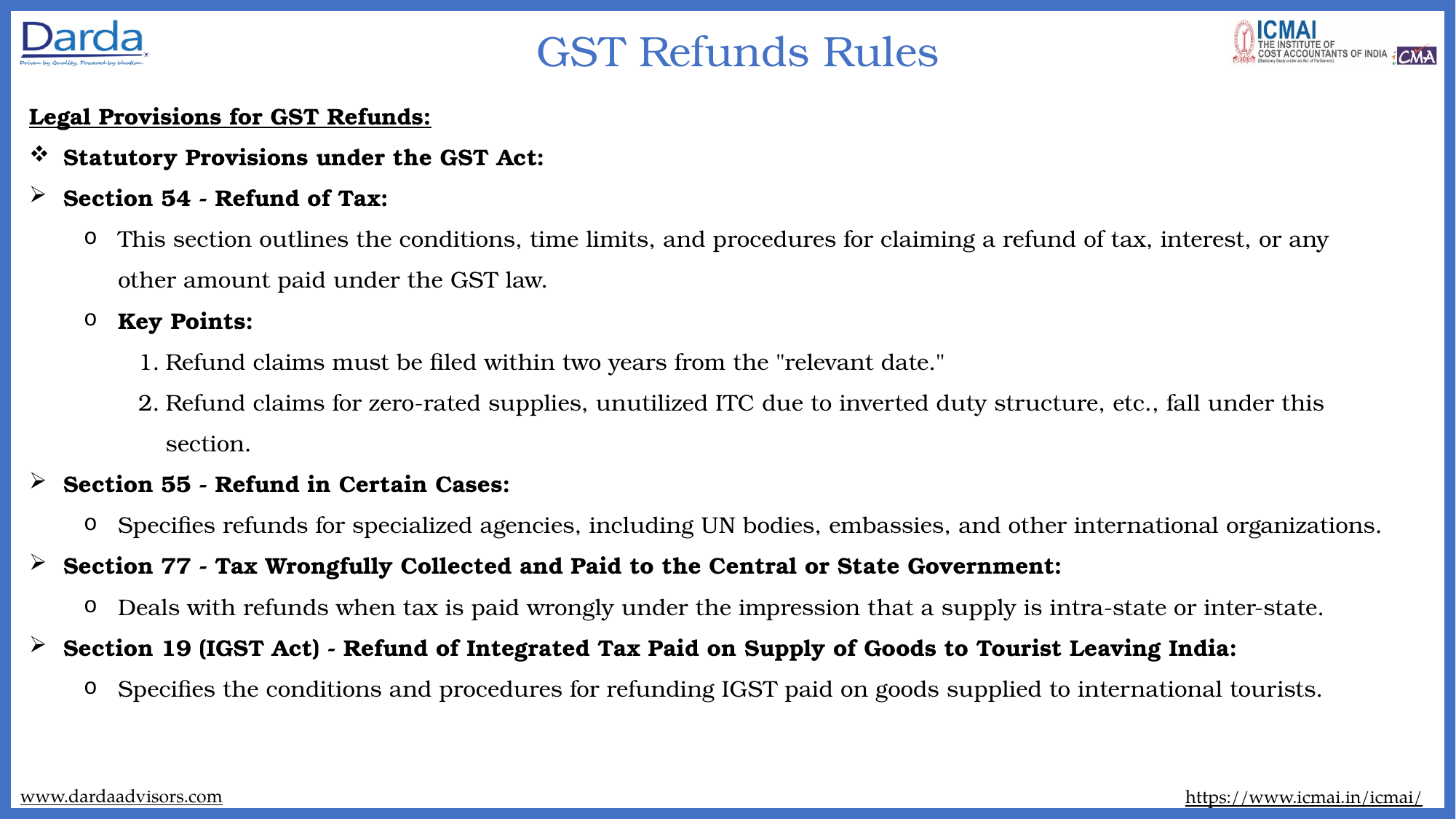

GST Refunds Rules
Legal Provisions for GST Refunds:
Statutory Provisions under the GST Act:
Section 54 - Refund of Tax:
This section outlines the conditions, time limits, and procedures for claiming a refund of tax, interest, or any other amount paid under the GST law.
Key Points:
Refund claims must be filed within two years from the "relevant date."
Refund claims for zero-rated supplies, unutilized ITC due to inverted duty structure, etc., fall under this section.
Section 55 - Refund in Certain Cases:
Specifies refunds for specialized agencies, including UN bodies, embassies, and other international organizations.
Section 77 - Tax Wrongfully Collected and Paid to the Central or State Government:
Deals with refunds when tax is paid wrongly under the impression that a supply is intra-state or inter-state.
Section 19 (IGST Act) - Refund of Integrated Tax Paid on Supply of Goods to Tourist Leaving India:
Specifies the conditions and procedures for refunding IGST paid on goods supplied to international tourists.